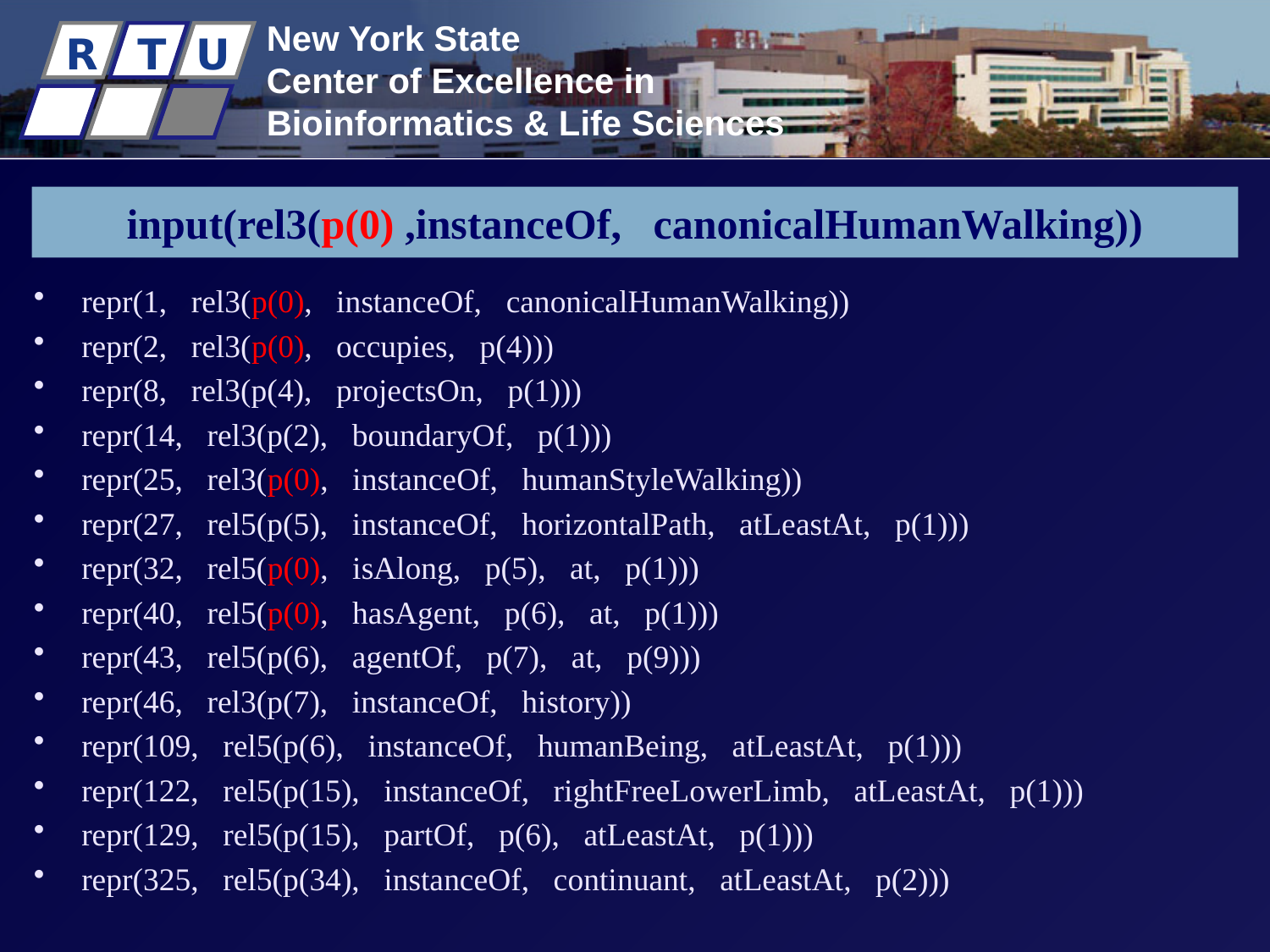

# input(rel3(p(0) ,instanceOf,   canonicalHumanWalking))
repr(1,   rel3(p(0),   instanceOf,   canonicalHumanWalking))
repr(2,   rel3(p(0),   occupies,   p(4)))
repr(8,   rel3(p(4),   projectsOn,   p(1)))
repr(14,   rel3(p(2),   boundaryOf,   p(1)))
repr(25,   rel3(p(0),   instanceOf,   humanStyleWalking))
repr(27,   rel5(p(5),   instanceOf,   horizontalPath,   atLeastAt,   p(1)))
repr(32,   rel5(p(0),   isAlong,   p(5),   at,   p(1)))
repr(40,   rel5(p(0),   hasAgent,   p(6),   at,   p(1)))
repr(43,   rel5(p(6),   agentOf,   p(7),   at,   p(9)))
repr(46,   rel3(p(7),   instanceOf,   history))
repr(109,   rel5(p(6),   instanceOf,   humanBeing,   atLeastAt,   p(1)))
repr(122,   rel5(p(15),   instanceOf,   rightFreeLowerLimb,   atLeastAt,   p(1)))
repr(129,   rel5(p(15),   partOf,   p(6),   atLeastAt,   p(1)))
repr(325,   rel5(p(34),   instanceOf,   continuant,   atLeastAt,   p(2)))